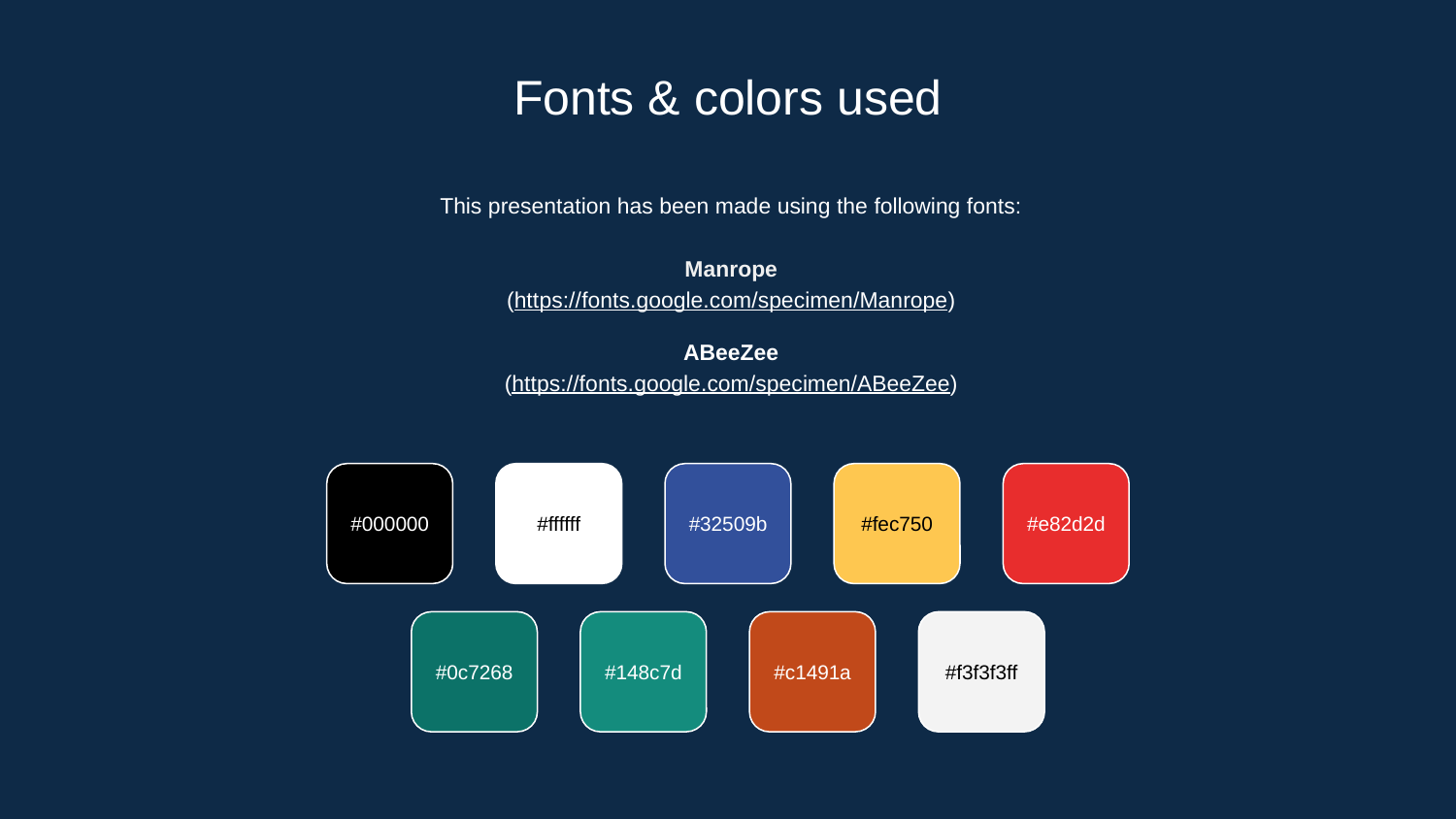

# Fonts & colors used
This presentation has been made using the following fonts:

Manrope
(https://fonts.google.com/specimen/Manrope)

ABeeZee
(https://fonts.google.com/specimen/ABeeZee)

#000000
#ffffff
#32509b
#fec750
#e82d2d

#0c7268
#148c7d
#c1491a
#f3f3f3ff